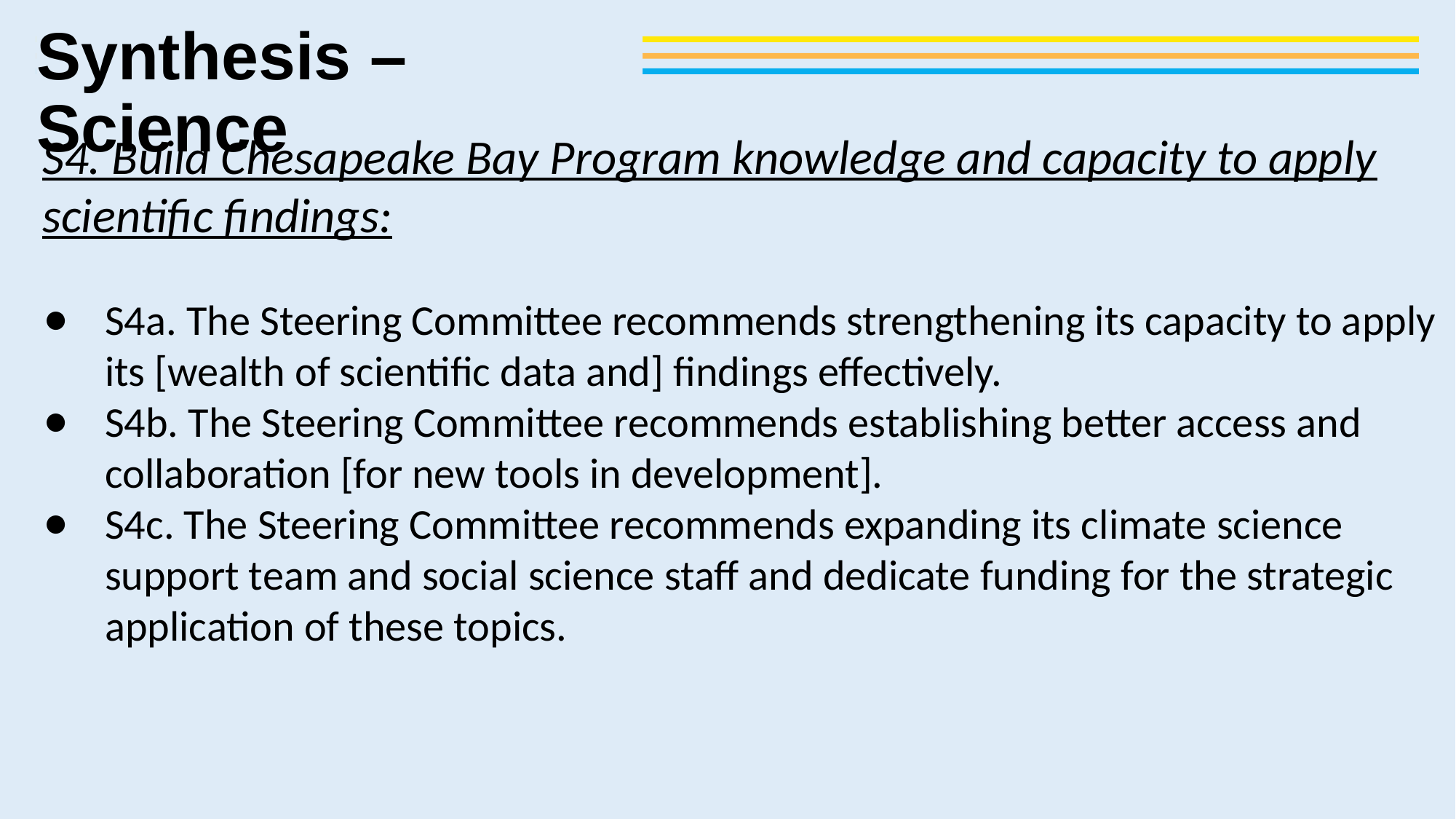

# Synthesis – Science
S4. Build Chesapeake Bay Program knowledge and capacity to apply scientific findings:

S4a. The Steering Committee recommends strengthening its capacity to apply its [wealth of scientific data and] findings effectively.
S4b. The Steering Committee recommends establishing better access and collaboration [for new tools in development].
S4c. The Steering Committee recommends expanding its climate science support team and social science staff and dedicate funding for the strategic application of these topics.